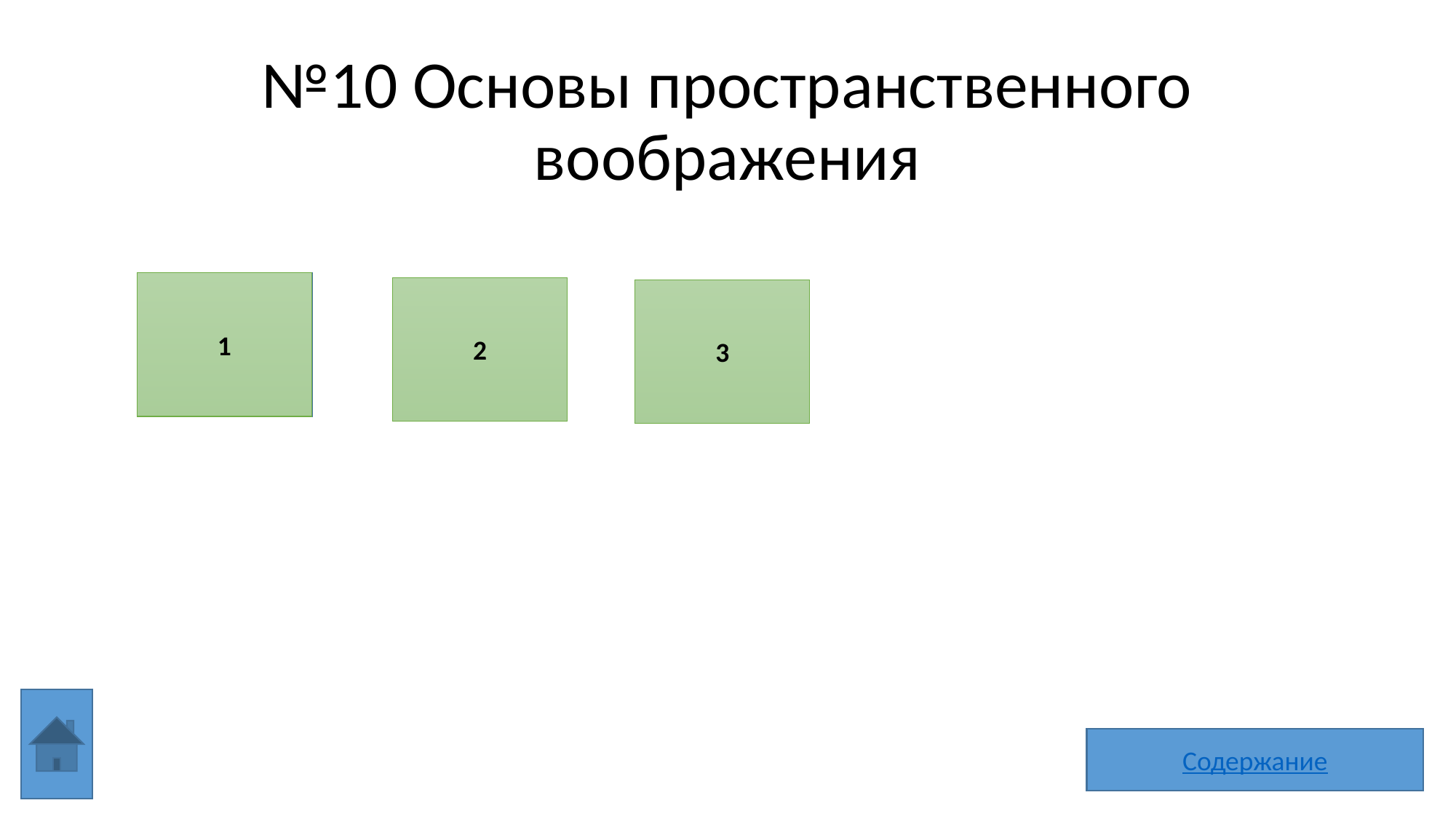

# №10 Основы пространственного воображения
1

2
3

Содержание